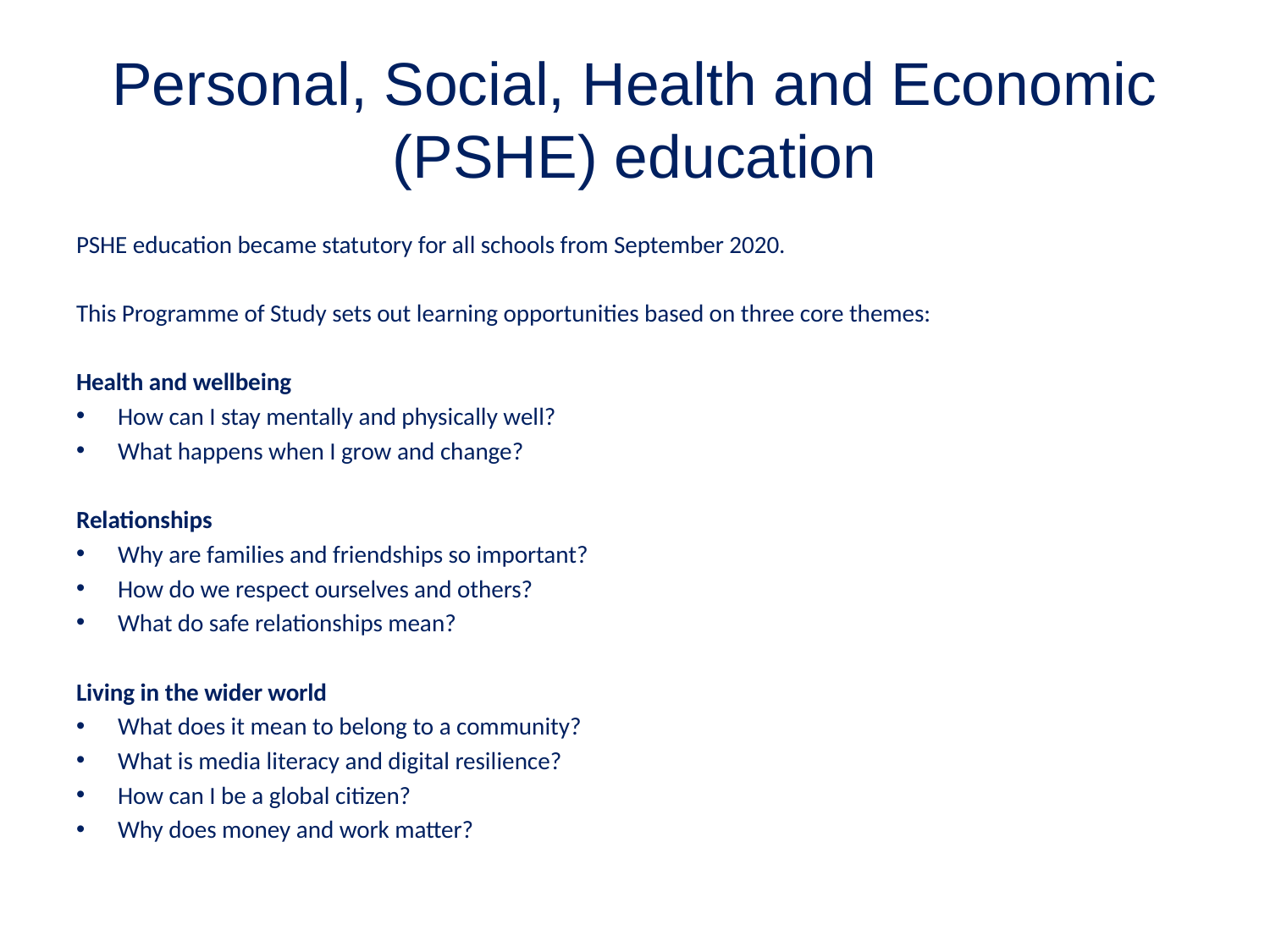

# Personal, Social, Health and Economic (PSHE) education
PSHE education became statutory for all schools from September 2020.

This Programme of Study sets out learning opportunities based on three core themes:

Health and wellbeing
How can I stay mentally and physically well?
What happens when I grow and change?

Relationships
Why are families and friendships so important?
How do we respect ourselves and others?
What do safe relationships mean?

Living in the wider world
What does it mean to belong to a community?
What is media literacy and digital resilience?
How can I be a global citizen?
Why does money and work matter?